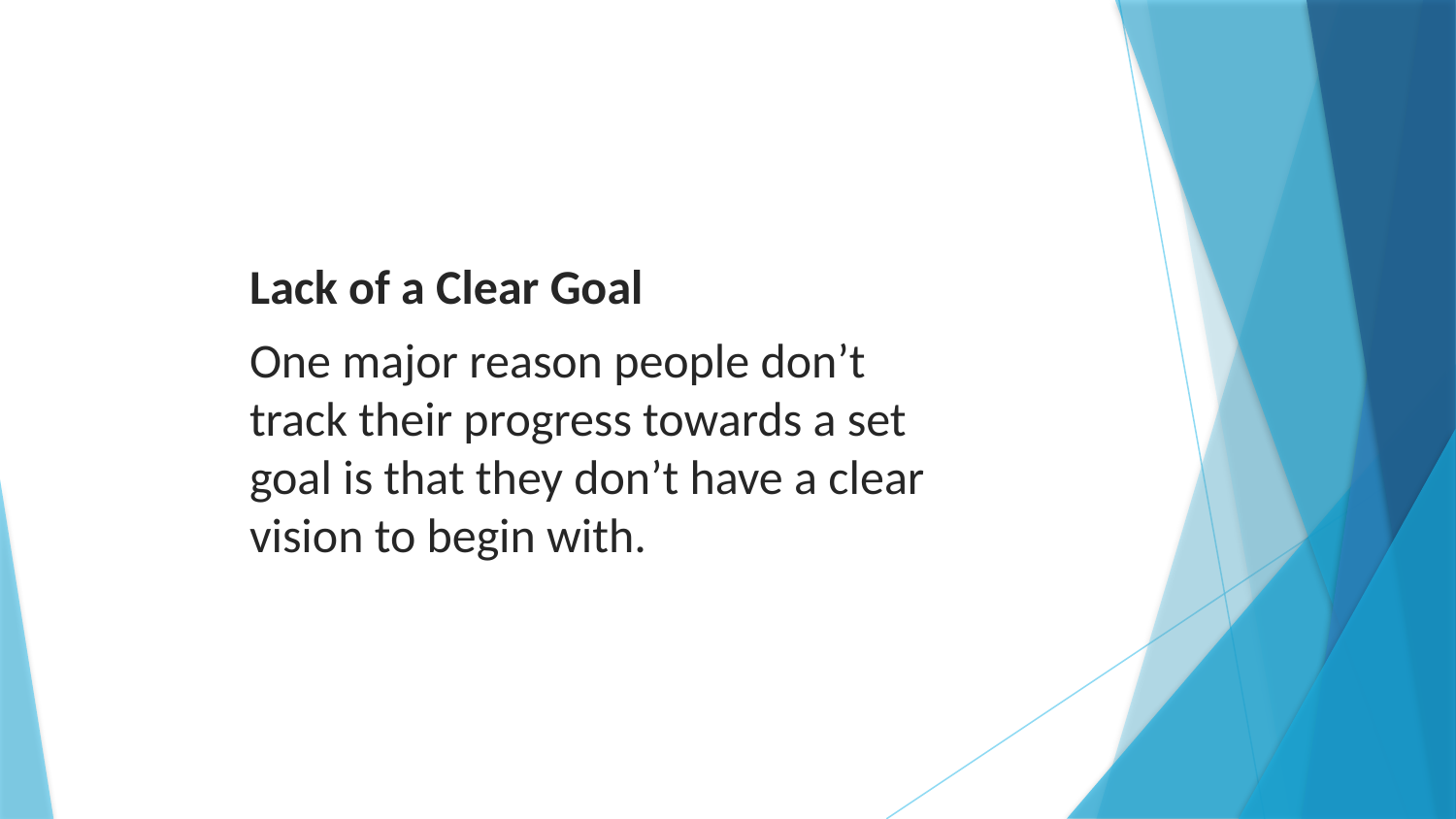

Lack of a Clear Goal
One major reason people don’t track their progress towards a set goal is that they don’t have a clear vision to begin with.